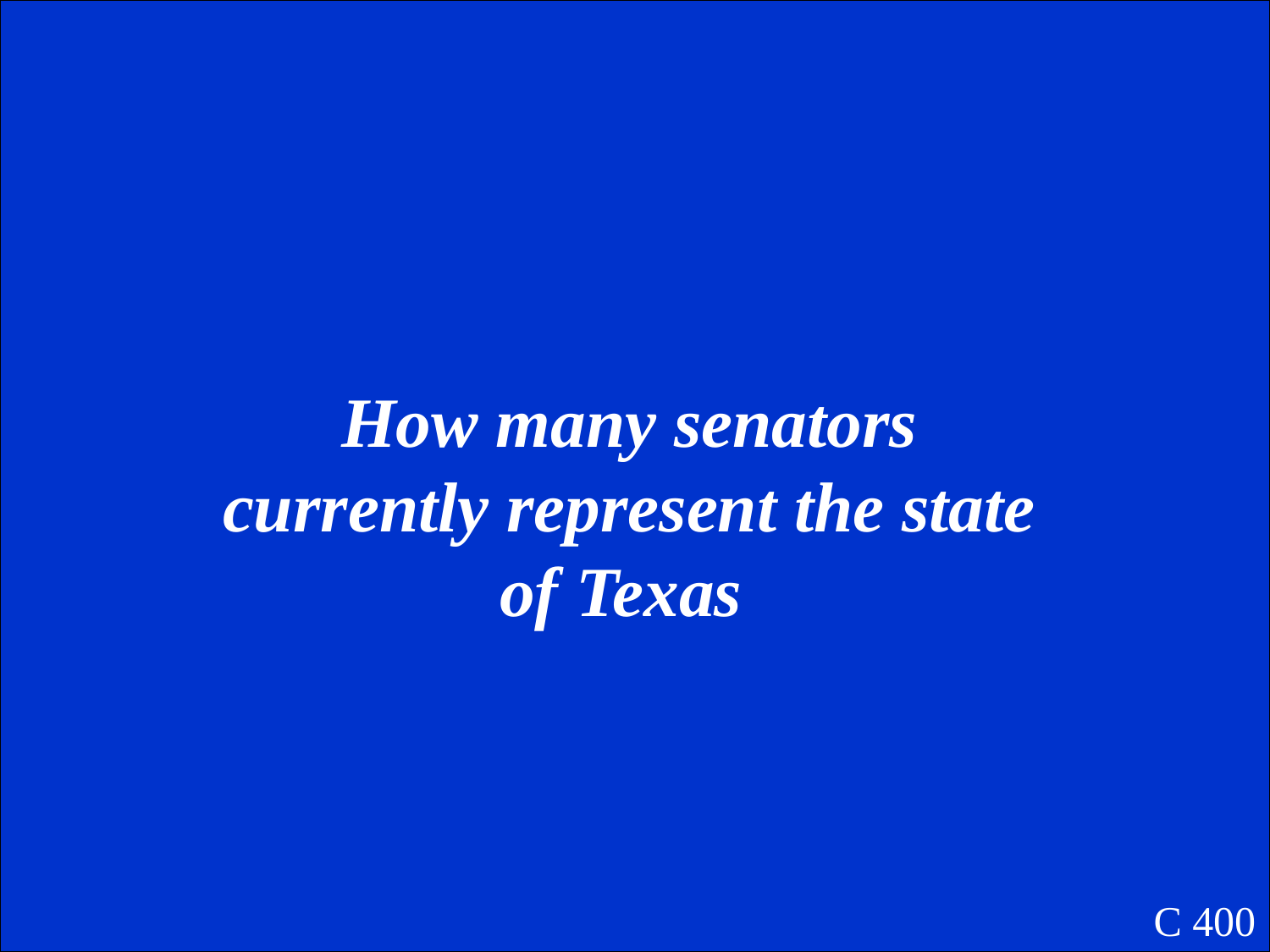

How many senators currently represent the state of Texas
C 400